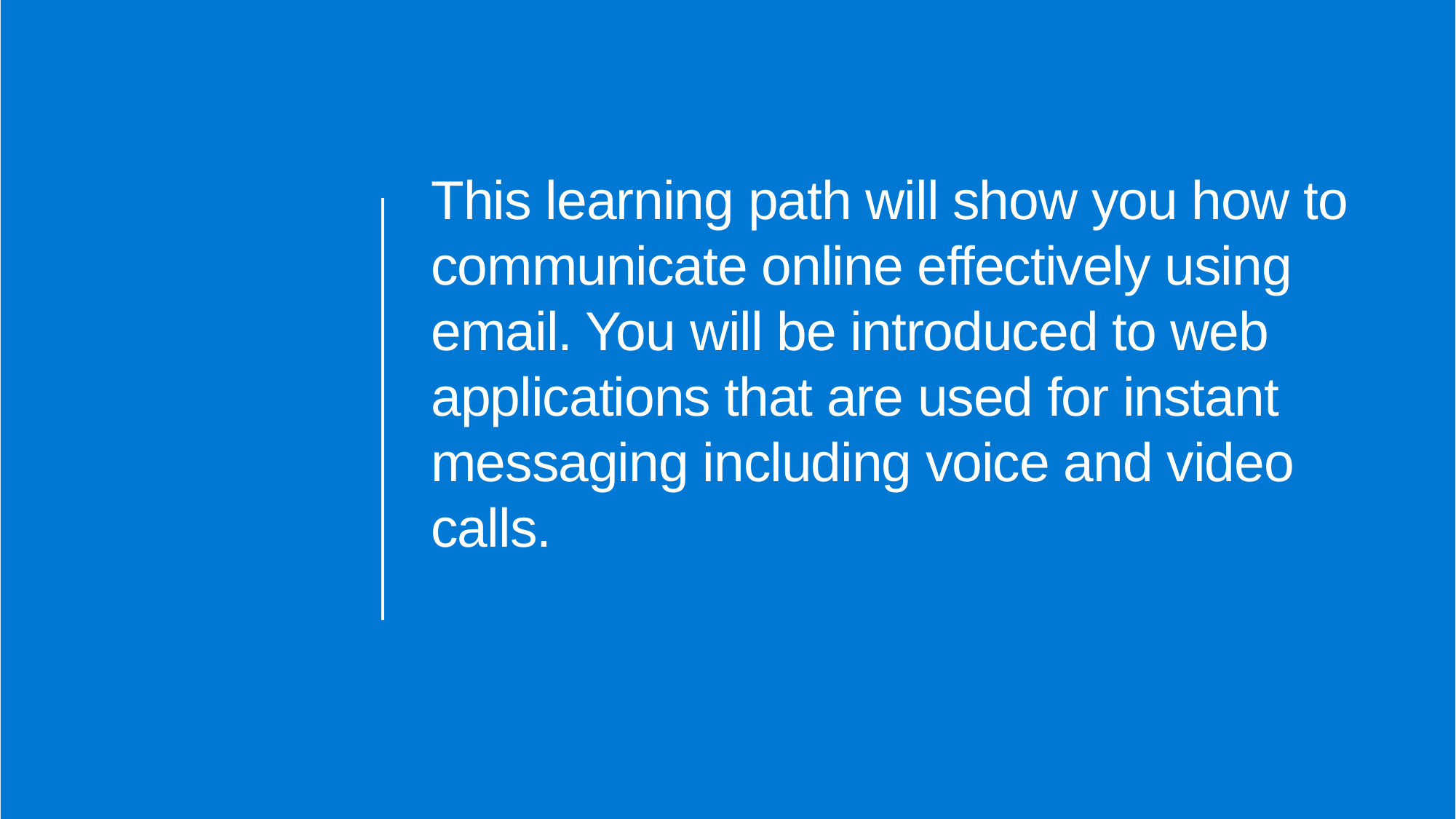

This learning path will show you how to communicate online effectively using email. You will be introduced to web applications that are used for instant messaging including voice and video calls.